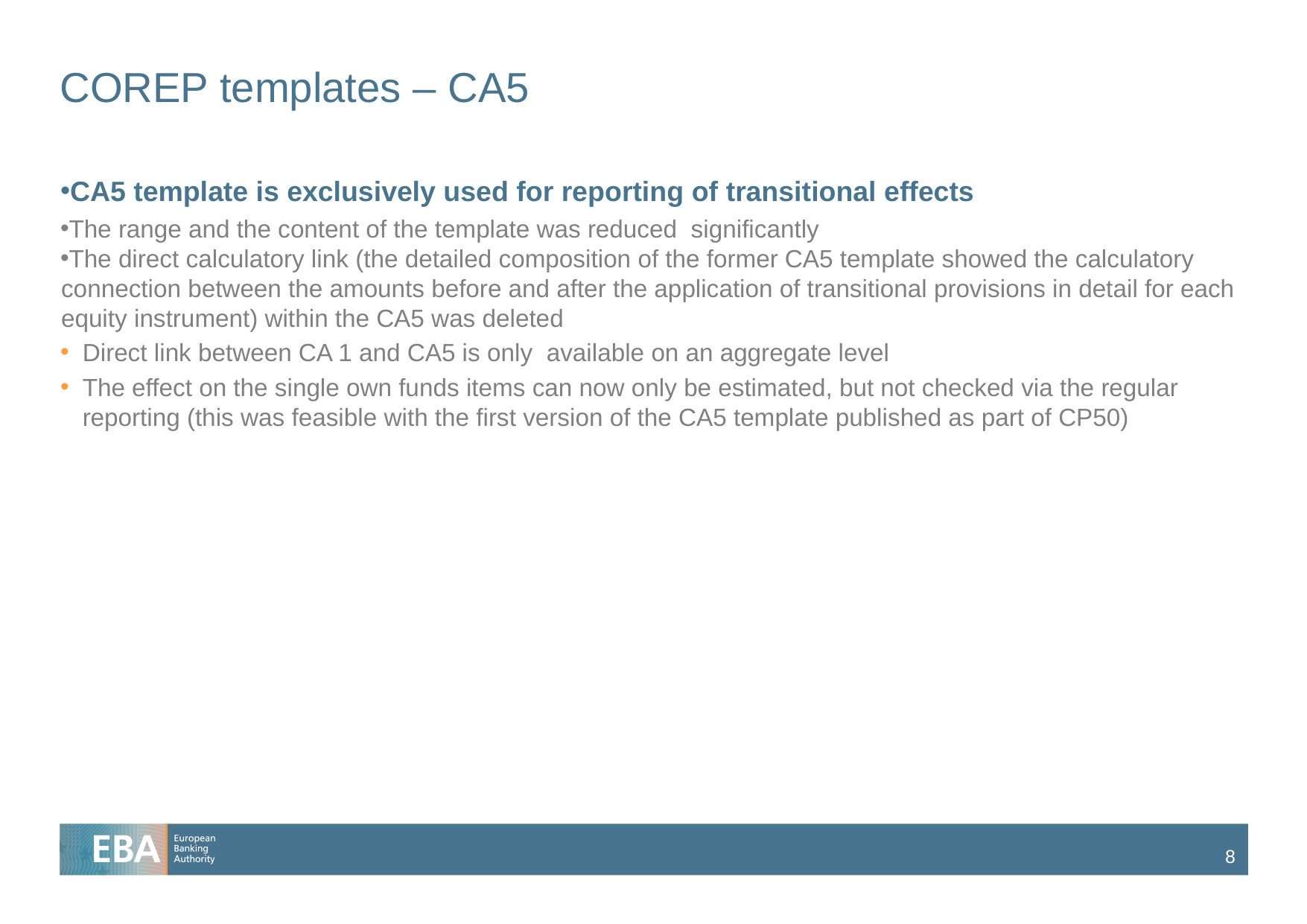

# COREP templates – CA5
CA5 template is exclusively used for reporting of transitional effects
The range and the content of the template was reduced  significantly
The direct calculatory link (the detailed composition of the former CA5 template showed the calculatory connection between the amounts before and after the application of transitional provisions in detail for each equity instrument) within the CA5 was deleted
Direct link between CA 1 and CA5 is only  available on an aggregate level
The effect on the single own funds items can now only be estimated, but not checked via the regular reporting (this was feasible with the first version of the CA5 template published as part of CP50)